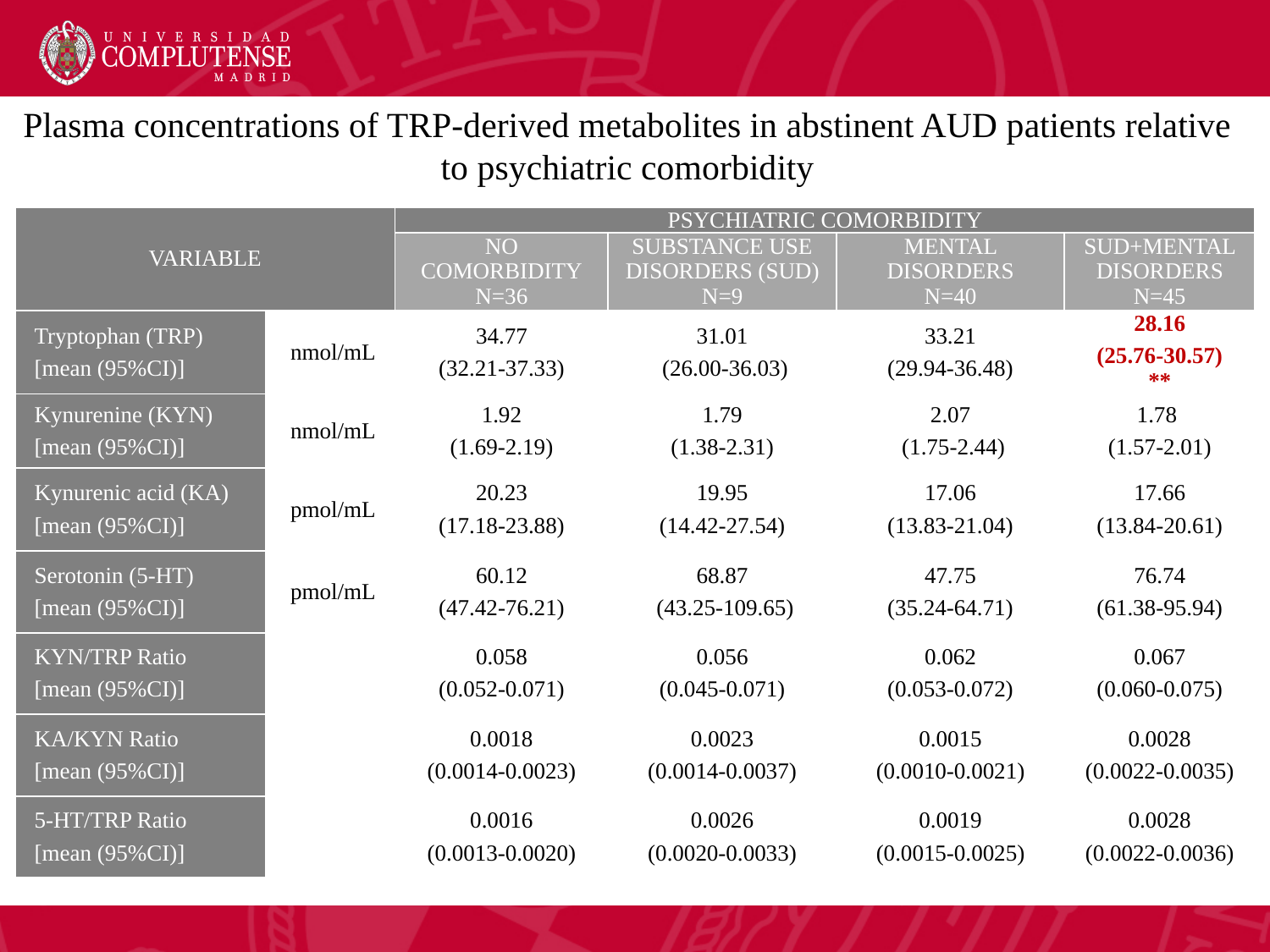

Plasma concentrations of TRP-derived metabolites in abstinent AUD patients relative to psychiatric comorbidity
| VARIABLE |  | PSYCHIATRIC COMORBIDITY |  |  |  |
| --- | --- | --- | --- | --- | --- |
|  |  | NO COMORBIDITY N=36 | SUBSTANCE USE DISORDERS (SUD) N=9 | MENTAL DISORDERS N=40 | SUD+MENTAL DISORDERS N=45 |
| Tryptophan (TRP) [mean (95%CI)] | nmol/mL | 34.77 (32.21-37.33) | 31.01 (26.00-36.03) | 33.21 (29.94-36.48) | 28.16 (25.76-30.57) \*\* |
| Kynurenine (KYN) [mean (95%CI)] | nmol/mL | 1.92 (1.69-2.19) | 1.79 (1.38-2.31) | 2.07 (1.75-2.44) | 1.78 (1.57-2.01) |
| Kynurenic acid (KA) [mean (95%CI)] | pmol/mL | 20.23 (17.18-23.88) | 19.95 (14.42-27.54) | 17.06 (13.83-21.04) | 17.66 (13.84-20.61) |
| Serotonin (5-HT) [mean (95%CI)] | pmol/mL | 60.12 (47.42-76.21) | 68.87 (43.25-109.65) | 47.75 (35.24-64.71) | 76.74 (61.38-95.94) |
| KYN/TRP Ratio [mean (95%CI)] |  | 0.058 (0.052-0.071) | 0.056 (0.045-0.071) | 0.062 (0.053-0.072) | 0.067 (0.060-0.075) |
| KA/KYN Ratio [mean (95%CI)] |  | 0.0018 (0.0014-0.0023) | 0.0023 (0.0014-0.0037) | 0.0015 (0.0010-0.0021) | 0.0028 (0.0022-0.0035) |
| 5-HT/TRP Ratio [mean (95%CI)] |  | 0.0016 (0.0013-0.0020) | 0.0026 (0.0020-0.0033) | 0.0019 (0.0015-0.0025) | 0.0028 (0.0022-0.0036) |